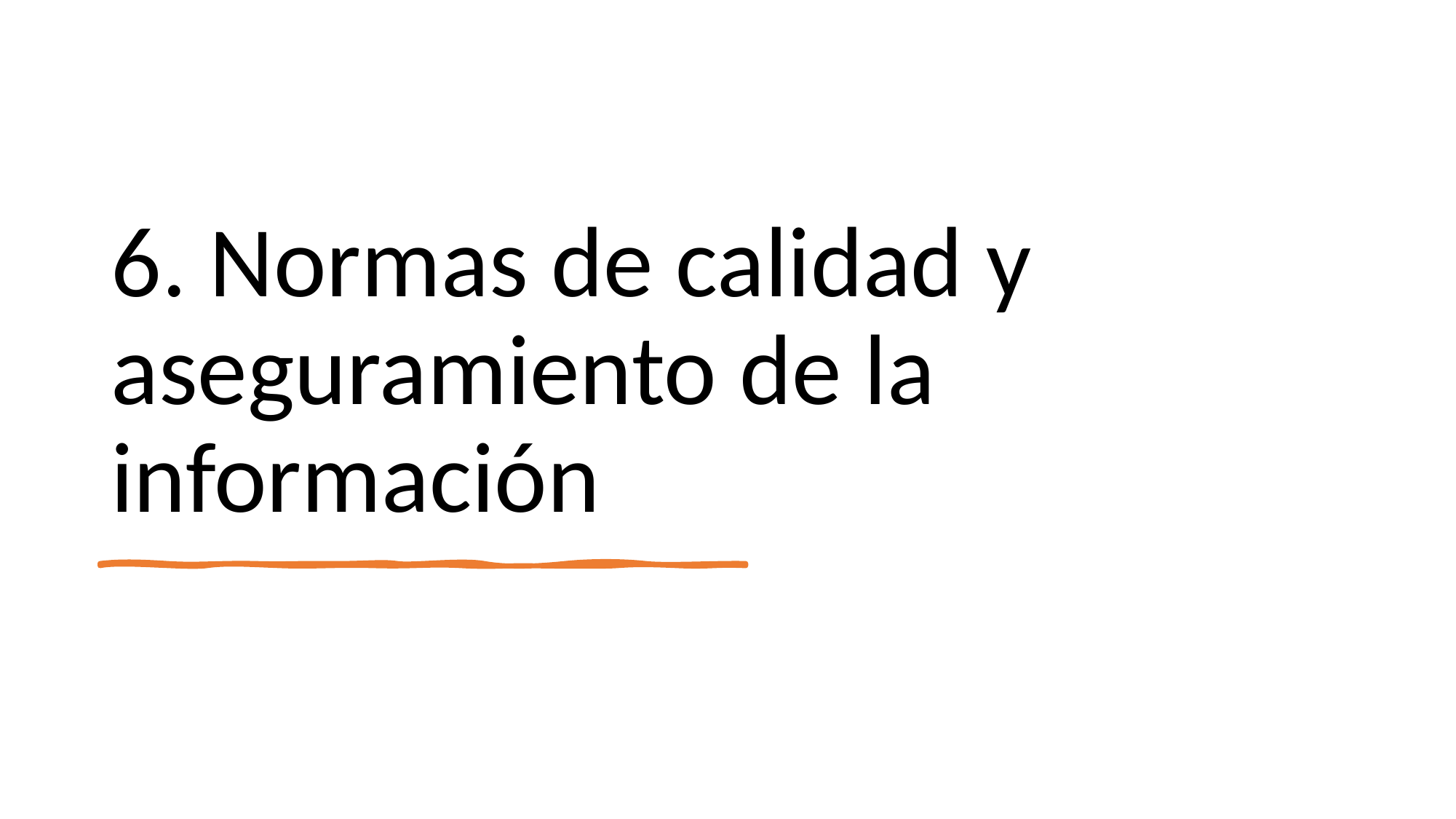

# 6. Normas de calidad y aseguramiento de la información